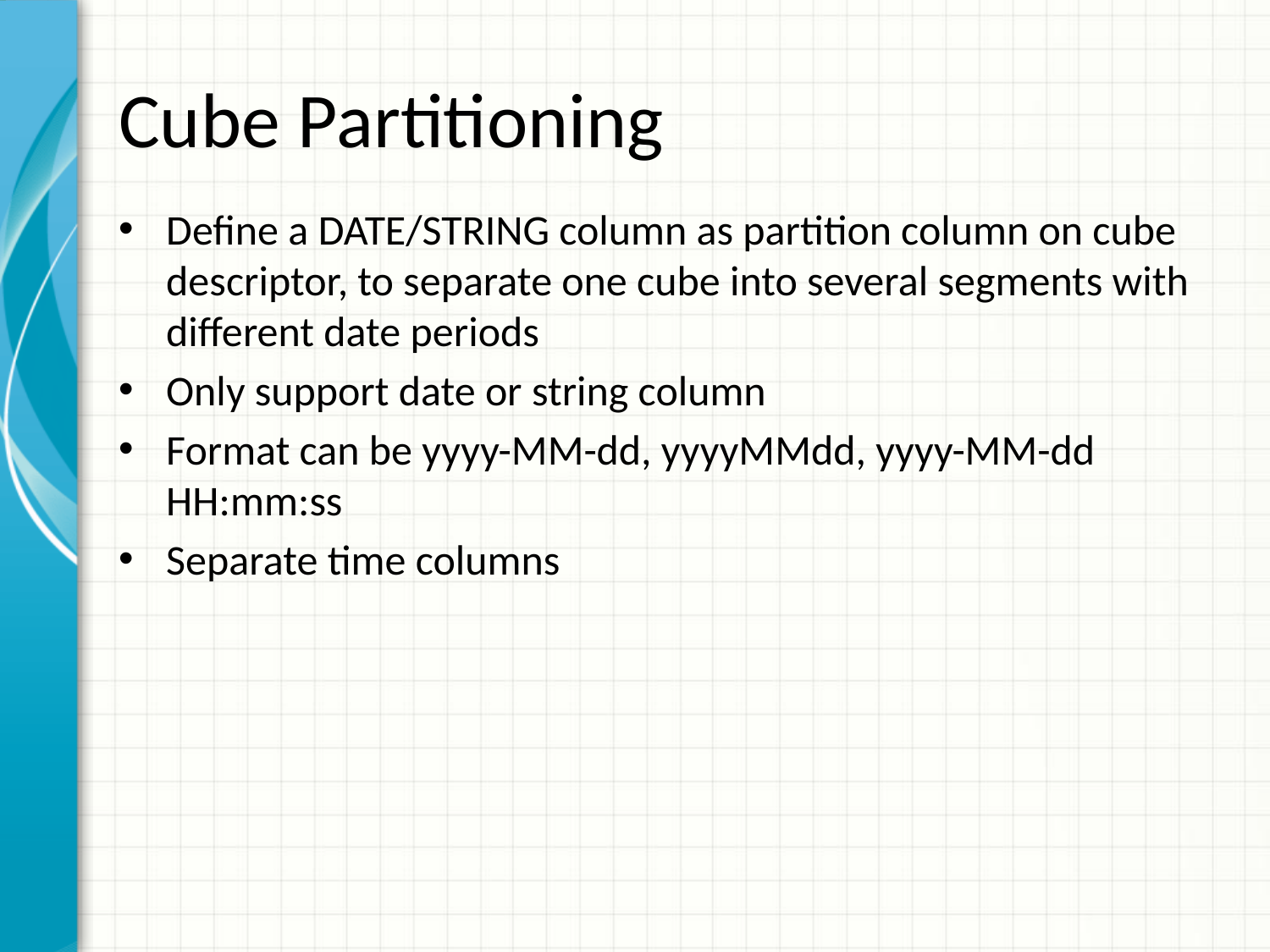

# Cube Partitioning
Define a DATE/STRING column as partition column on cube descriptor, to separate one cube into several segments with different date periods
Only support date or string column
Format can be yyyy-MM-dd, yyyyMMdd, yyyy-MM-dd HH:mm:ss
Separate time columns